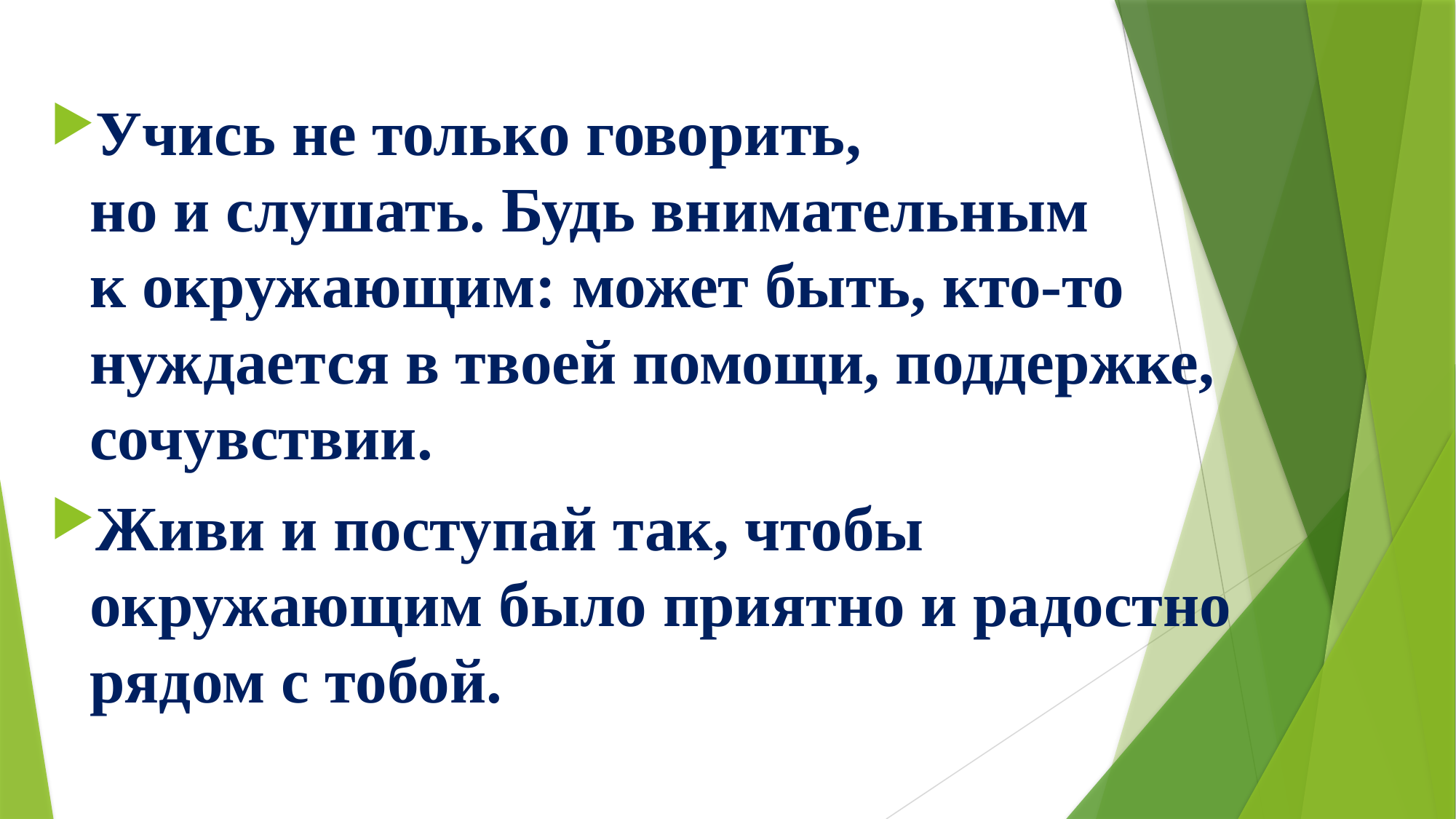

Учись не только говорить, но и слушать. Будь внимательным к окружающим: может быть, кто-то нуждается в твоей помощи, поддержке, сочувствии.
Живи и поступай так, чтобы окружающим было приятно и радостно рядом с тобой.